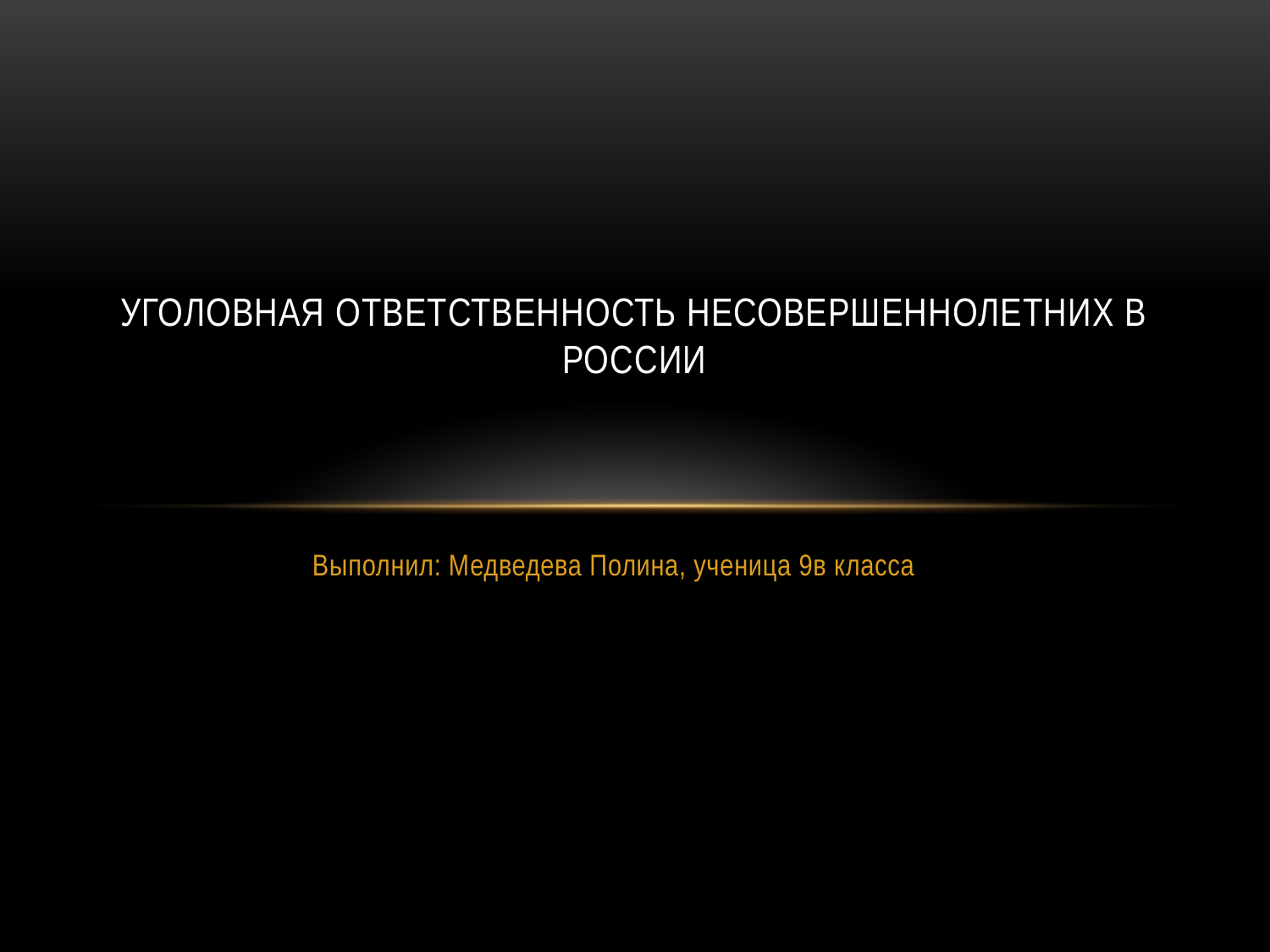

# Уголовная ответственность несовершеннолетних в России
Выполнил: Медведева Полина, ученица 9в класса